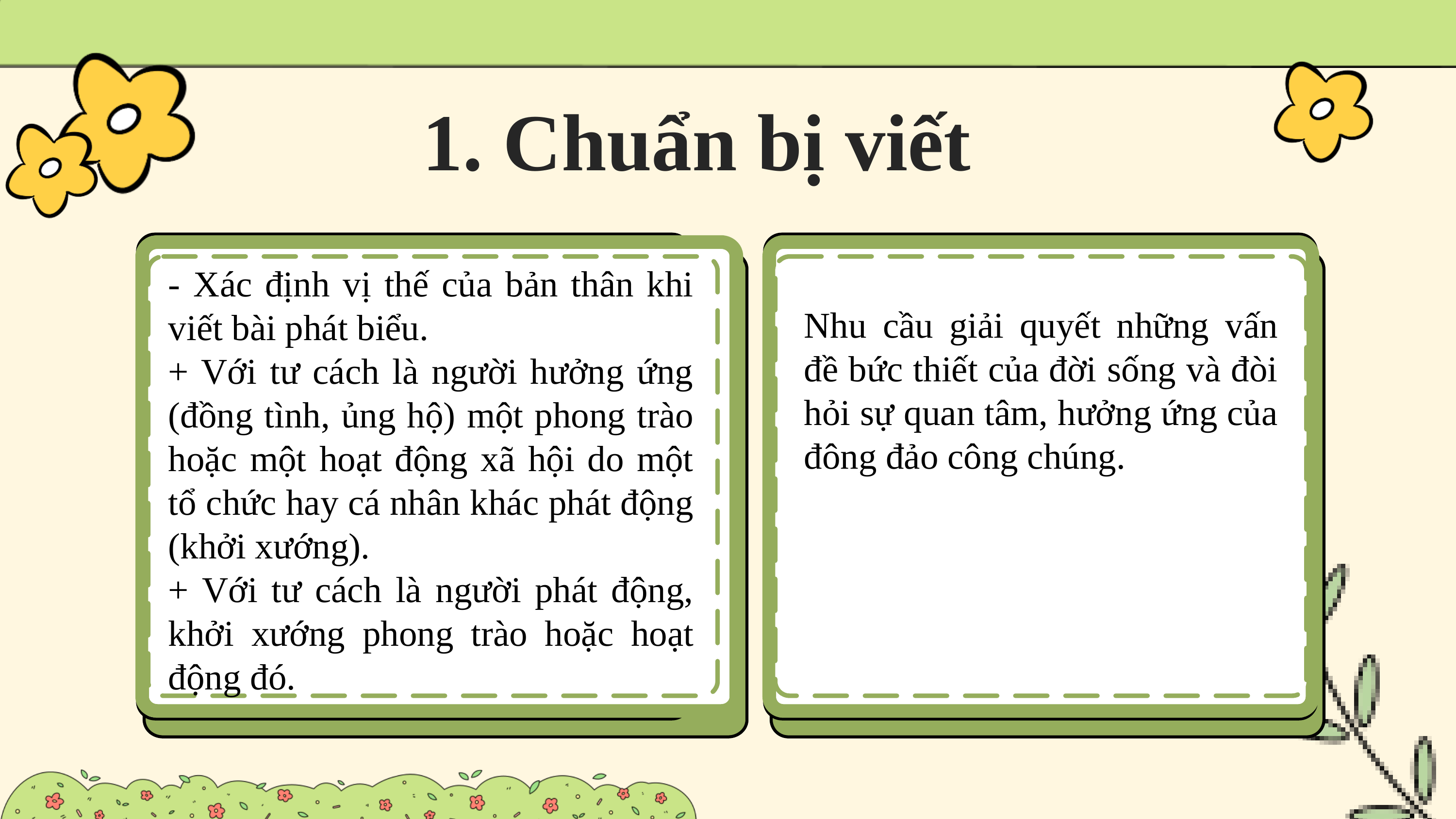

1. Chuẩn bị viết

- Xác định vị thế của bản thân khi viết bài phát biểu.
+ Với tư cách là người hưởng ứng (đồng tình, ủng hộ) một phong trào hoặc một hoạt động xã hội do một tổ chức hay cá nhân khác phát động (khởi xướng).
+ Với tư cách là người phát động, khởi xướng phong trào hoặc hoạt động đó.
Nhu cầu giải quyết những vấn đề bức thiết của đời sống và đòi hỏi sự quan tâm, hưởng ứng của đông đảo công chúng.